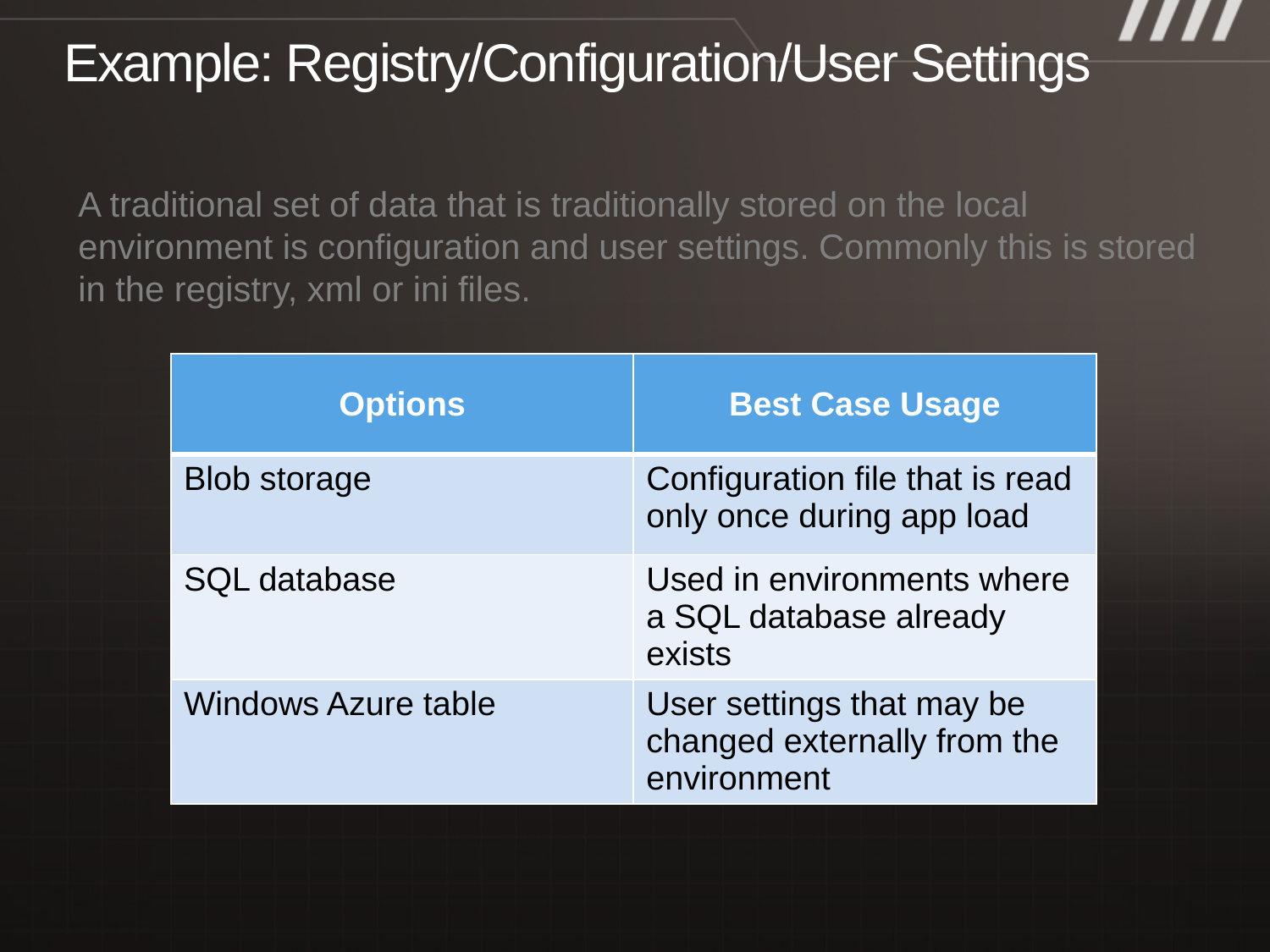

# Example: Registry/Configuration/User Settings
A traditional set of data that is traditionally stored on the local environment is configuration and user settings. Commonly this is stored in the registry, xml or ini files.
| Options | Best Case Usage |
| --- | --- |
| Blob storage | Configuration file that is read only once during app load |
| SQL database | Used in environments where a SQL database already exists |
| Windows Azure table | User settings that may be changed externally from the environment |